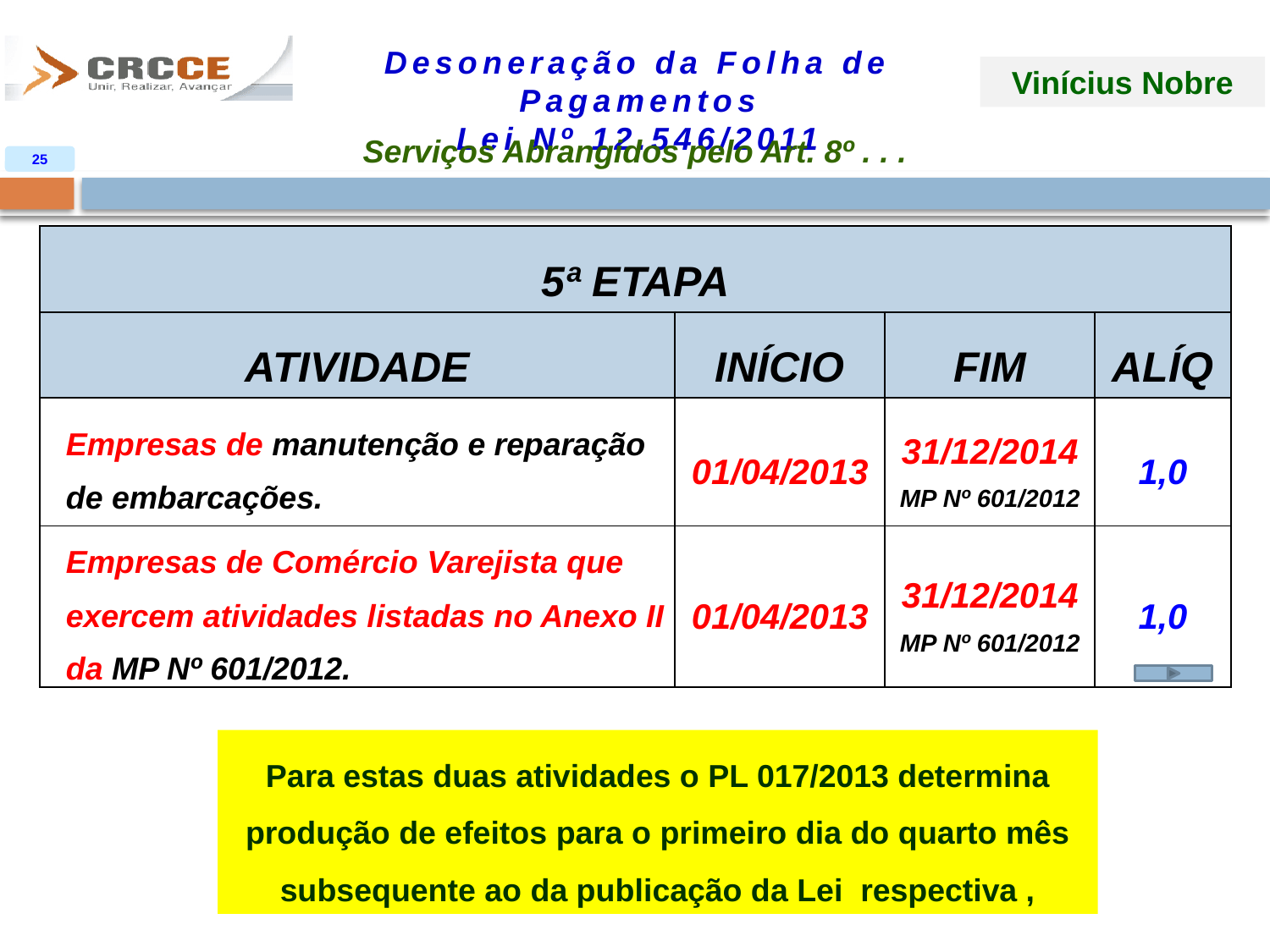

Serviços Abrangidos pelo Art. 8º . . .
25
| 5ª ETAPA |  |  |  |
| --- | --- | --- | --- |
| ATIVIDADE | INÍCIO | FIM | ALÍQ |
| Empresas de manutenção e reparação de embarcações. | 01/04/2013 | 31/12/2014 MP Nº 601/2012 | 1,0 |
| Empresas de Comércio Varejista que exercem atividades listadas no Anexo II da MP Nº 601/2012. | 01/04/2013 | 31/12/2014 MP Nº 601/2012 | 1,0 |

Para estas duas atividades o PL 017/2013 determina produção de efeitos para o primeiro dia do quarto mês subsequente ao da publicação da Lei  respectiva ,